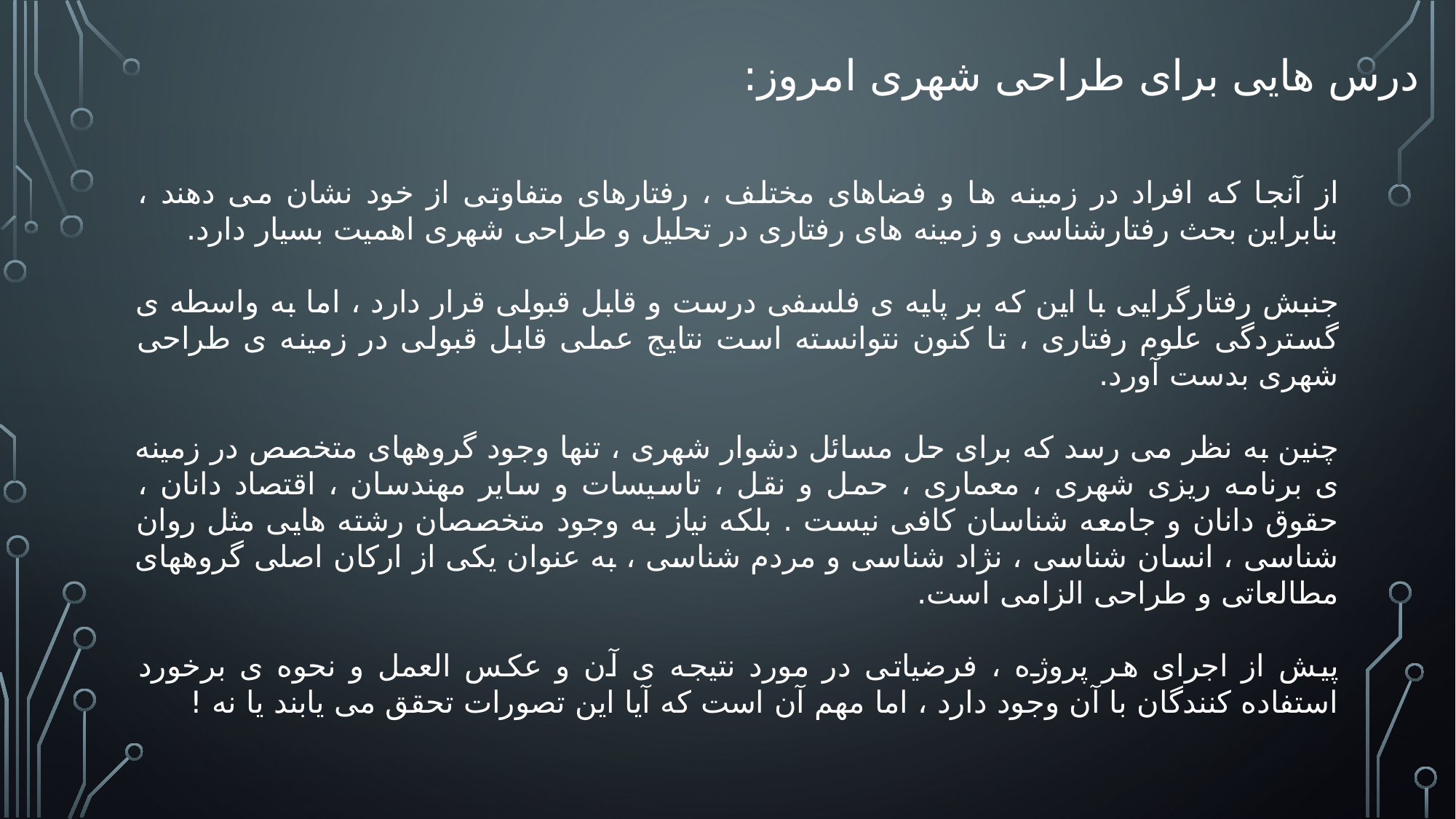

درس هایی برای طراحی شهری امروز:
از آنجا که افراد در زمینه ها و فضاهای مختلف ، رفتارهای متفاوتی از خود نشان می دهند ، بنابراین بحث رفتارشناسی و زمینه های رفتاری در تحلیل و طراحی شهری اهمیت بسیار دارد.

جنبش رفتارگرایی با این که بر پایه ی فلسفی درست و قابل قبولی قرار دارد ، اما به واسطه ی گستردگی علوم رفتاری ، تا کنون نتوانسته است نتایج عملی قابل قبولی در زمینه ی طراحی شهری بدست آورد.

چنین به نظر می رسد که برای حل مسائل دشوار شهری ، تنها وجود گروههای متخصص در زمینه ی برنامه ریزی شهری ، معماری ، حمل و نقل ، تاسیسات و سایر مهندسان ، اقتصاد دانان ، حقوق دانان و جامعه شناسان کافی نیست . بلکه نیاز به وجود متخصصان رشته هایی مثل روان شناسی ، انسان شناسی ، نژاد شناسی و مردم شناسی ، به عنوان یکی از ارکان اصلی گروههای مطالعاتی و طراحی الزامی است.

پیش از اجرای هر پروژه ، فرضیاتی در مورد نتیجه ی آن و عکس العمل و نحوه ی برخورد استفاده کنندگان با آن وجود دارد ، اما مهم آن است که آیا این تصورات تحقق می یابند یا نه !